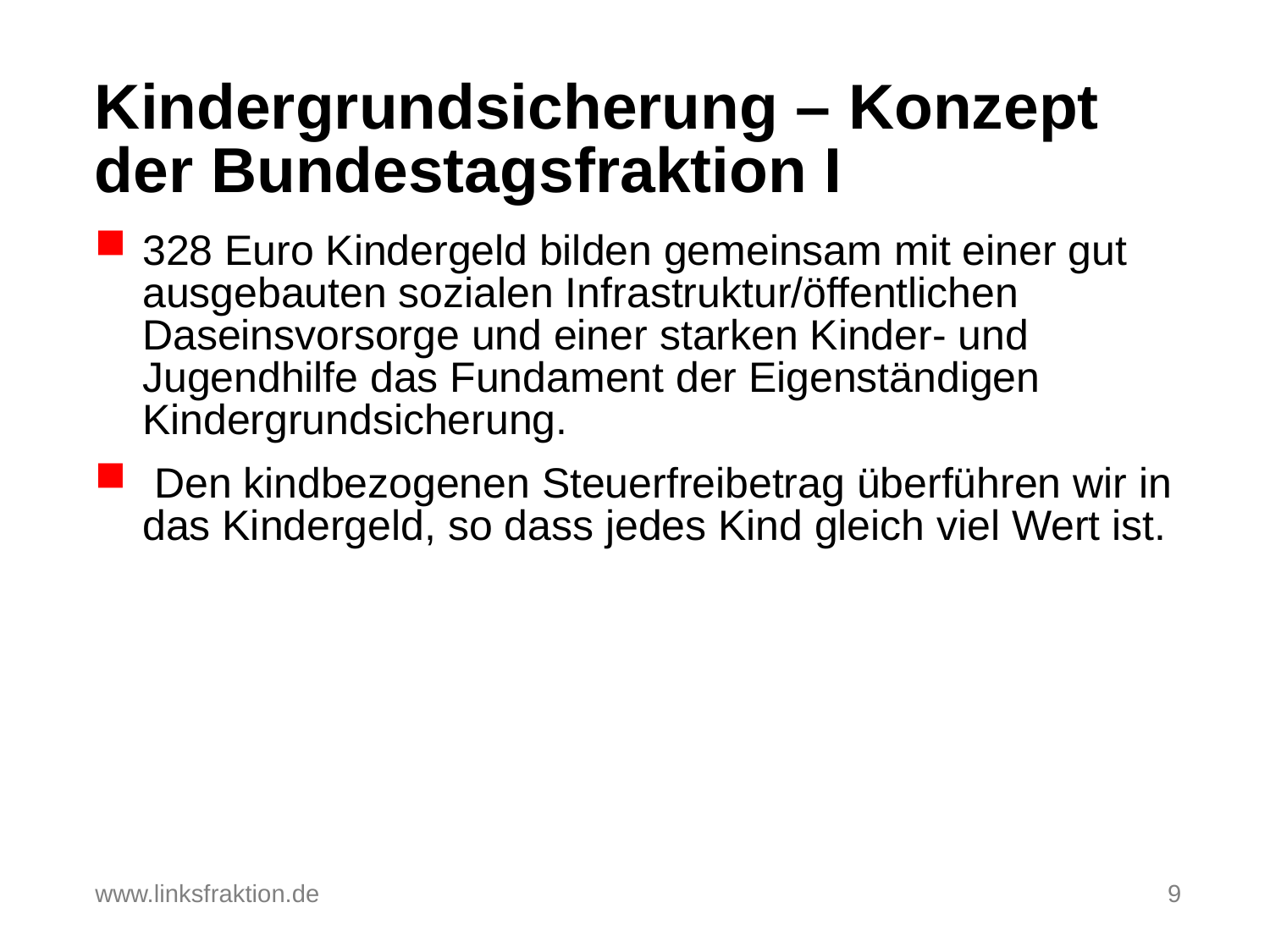

# Kindergrundsicherung – Konzept der Bundestagsfraktion I
328 Euro Kindergeld bilden gemeinsam mit einer gut ausgebauten sozialen Infrastruktur/öffentlichen Daseinsvorsorge und einer starken Kinder- und Jugendhilfe das Fundament der Eigenständigen Kindergrundsicherung.
 Den kindbezogenen Steuerfreibetrag überführen wir in das Kindergeld, so dass jedes Kind gleich viel Wert ist.

www.linksfraktion.de
9